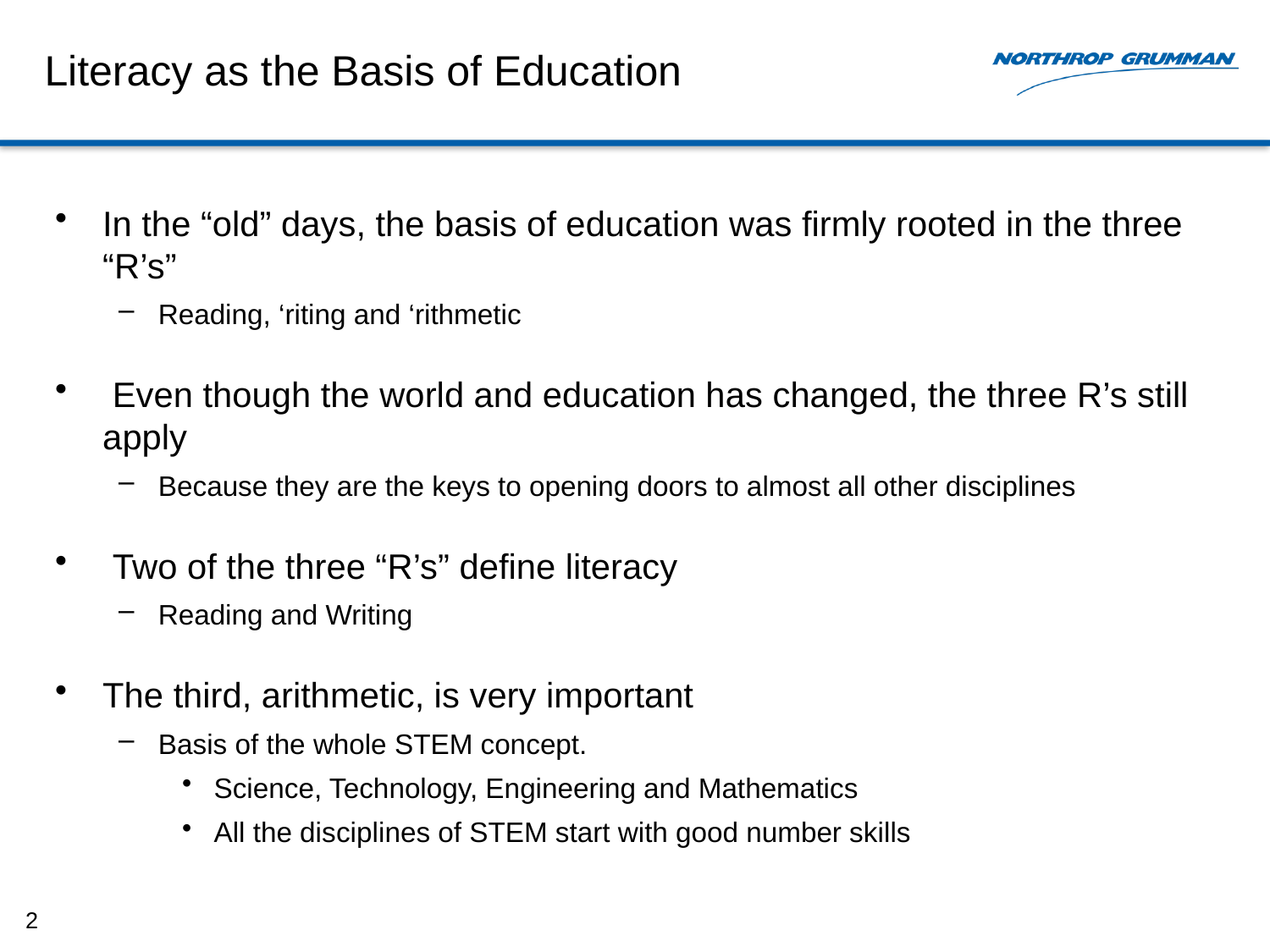

# Literacy as the Basis of Education
In the “old” days, the basis of education was firmly rooted in the three “R’s”
Reading, ‘riting and ‘rithmetic
 Even though the world and education has changed, the three R’s still apply
Because they are the keys to opening doors to almost all other disciplines
 Two of the three “R’s” define literacy
Reading and Writing
The third, arithmetic, is very important
Basis of the whole STEM concept.
Science, Technology, Engineering and Mathematics
All the disciplines of STEM start with good number skills

2